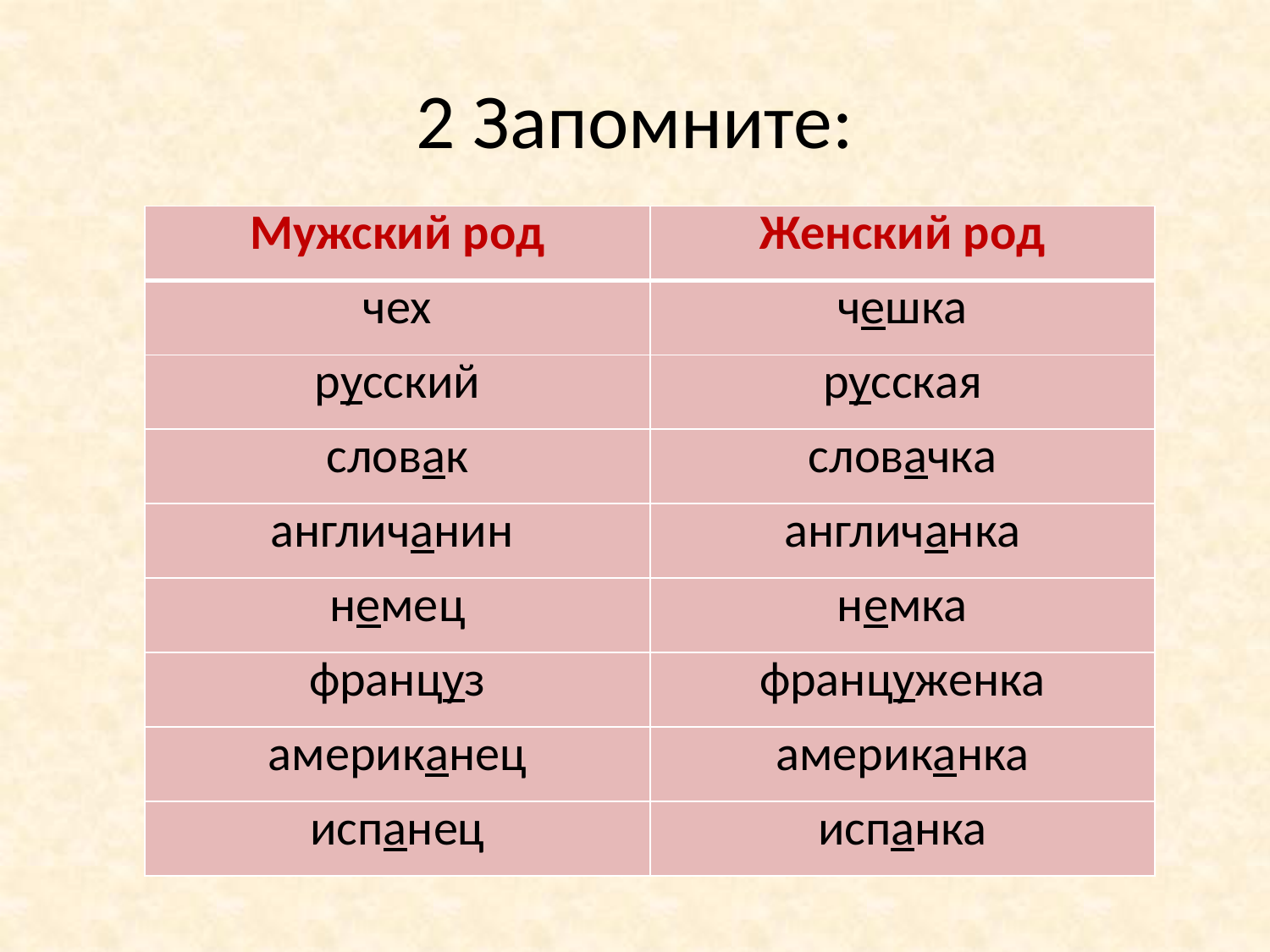

# 2 Запомните:
| Мужский род | Женский род |
| --- | --- |
| чех | чешка |
| русский | русская |
| словак | словачка |
| англичанин | англичанка |
| немец | немка |
| француз | француженка |
| американец | американка |
| испанец | испанка |